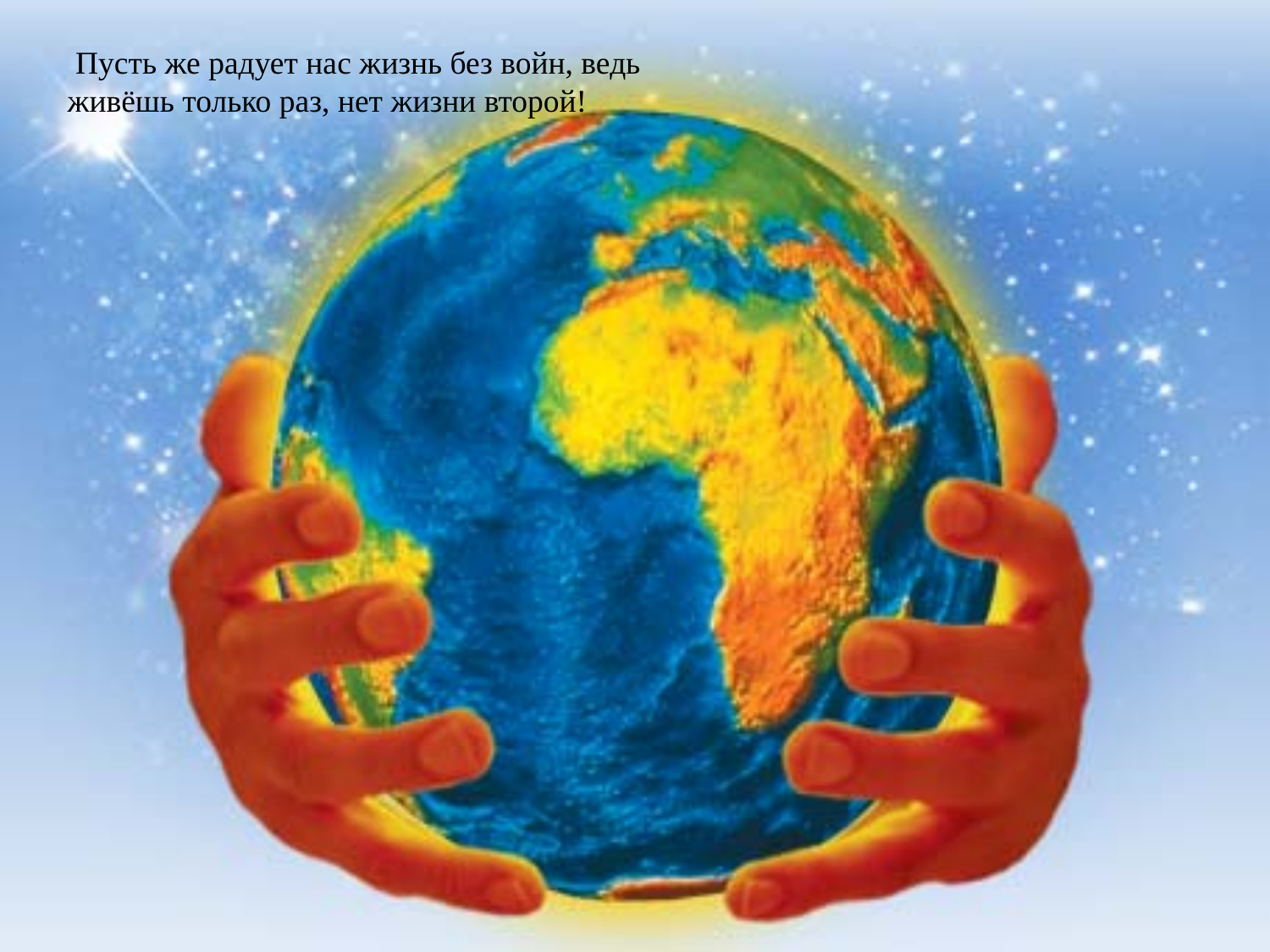

Пусть же радует нас жизнь без войн, ведь живёшь только раз, нет жизни второй!